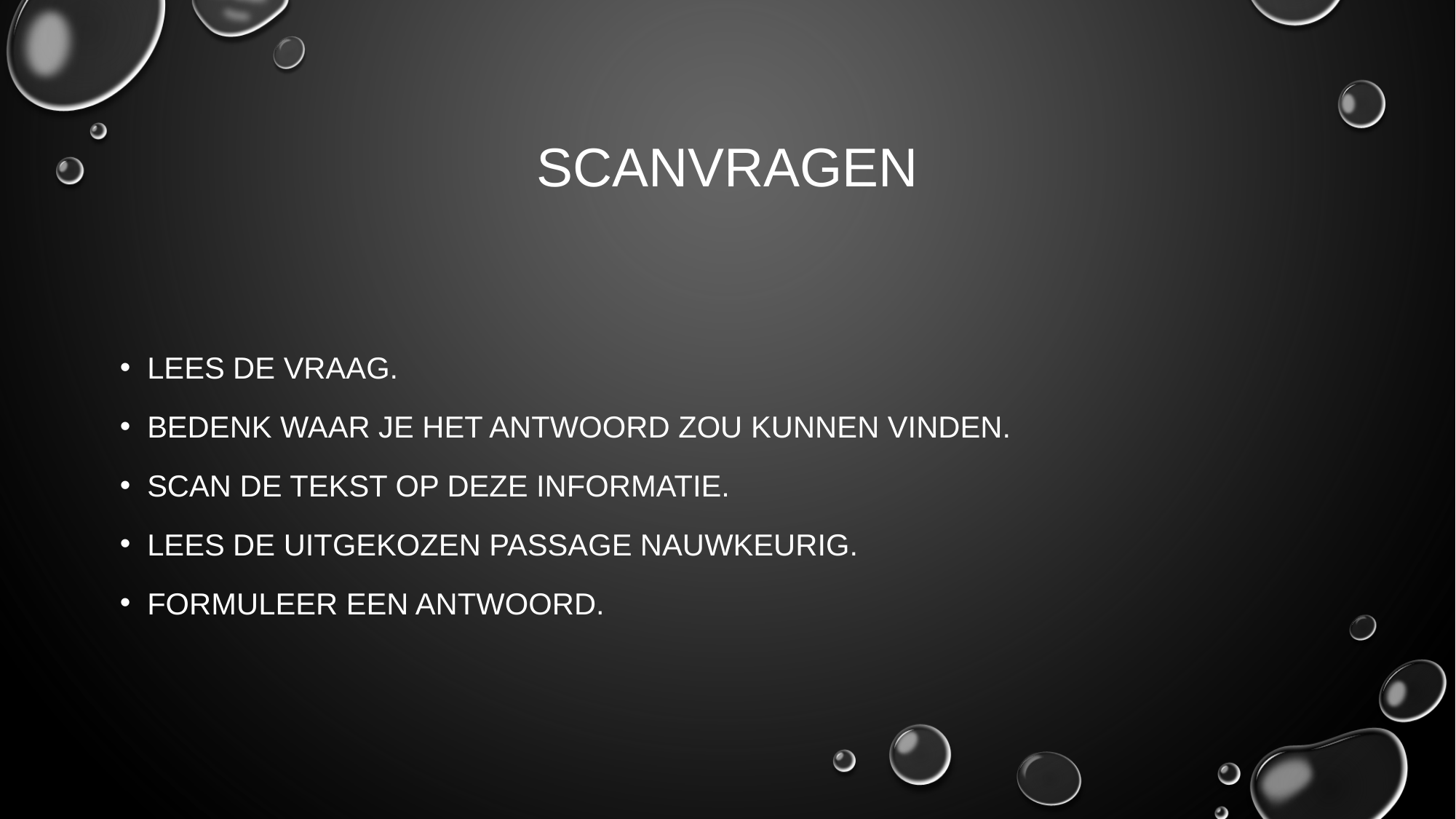

# Scanvragen
Lees de vraag.
Bedenk waar je het antwoord zou kunnen vinden.
Scan de tekst op deze informatie.
Lees de uitgekozen passage nauwkeurig.
Formuleer een antwoord.